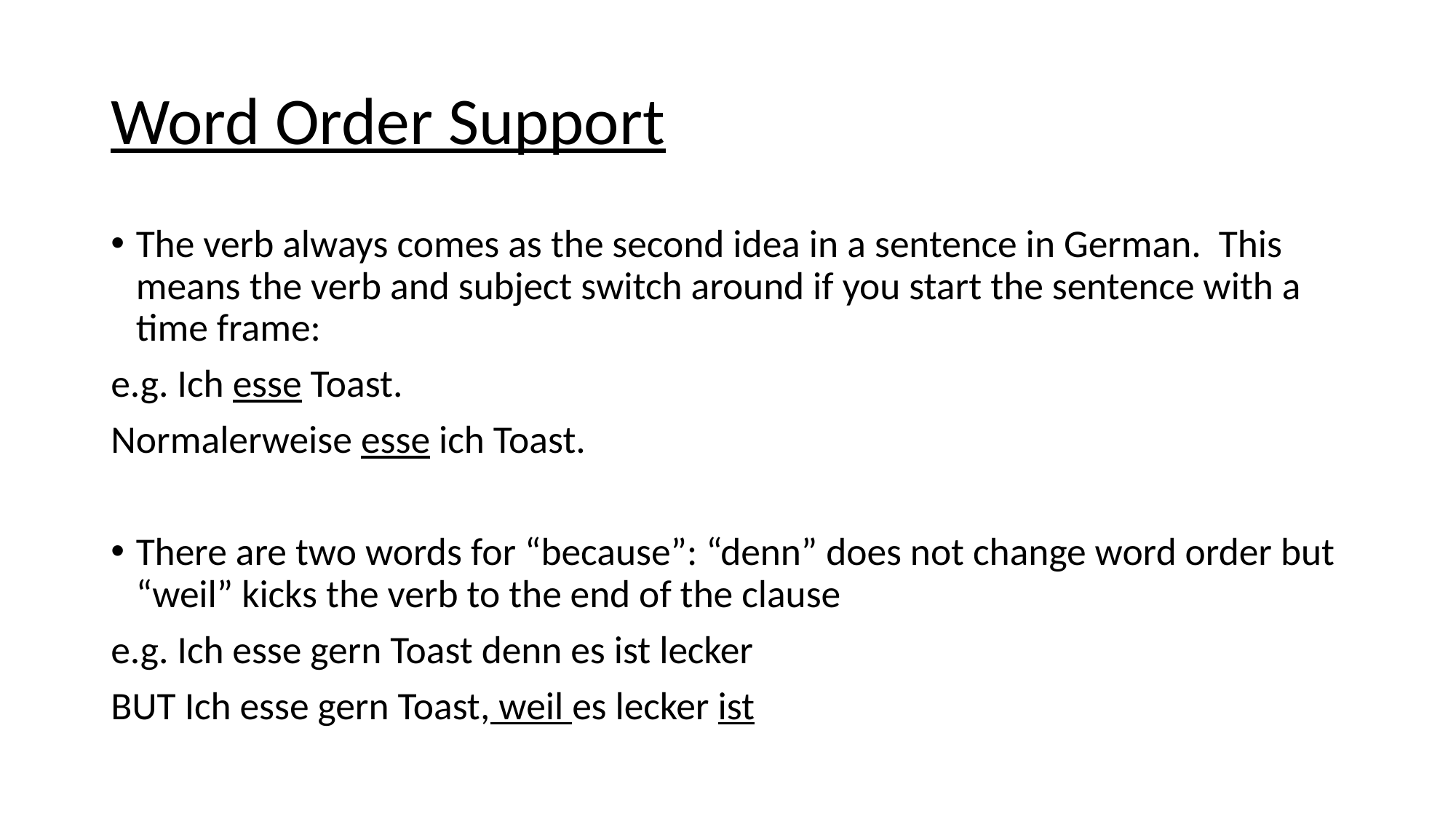

# Word Order Support
The verb always comes as the second idea in a sentence in German.  This means the verb and subject switch around if you start the sentence with a time frame:
e.g. Ich esse Toast.
Normalerweise esse ich Toast.

There are two words for “because”: “denn” does not change word order but “weil” kicks the verb to the end of the clause
e.g. Ich esse gern Toast denn es ist lecker
BUT Ich esse gern Toast, weil es lecker ist